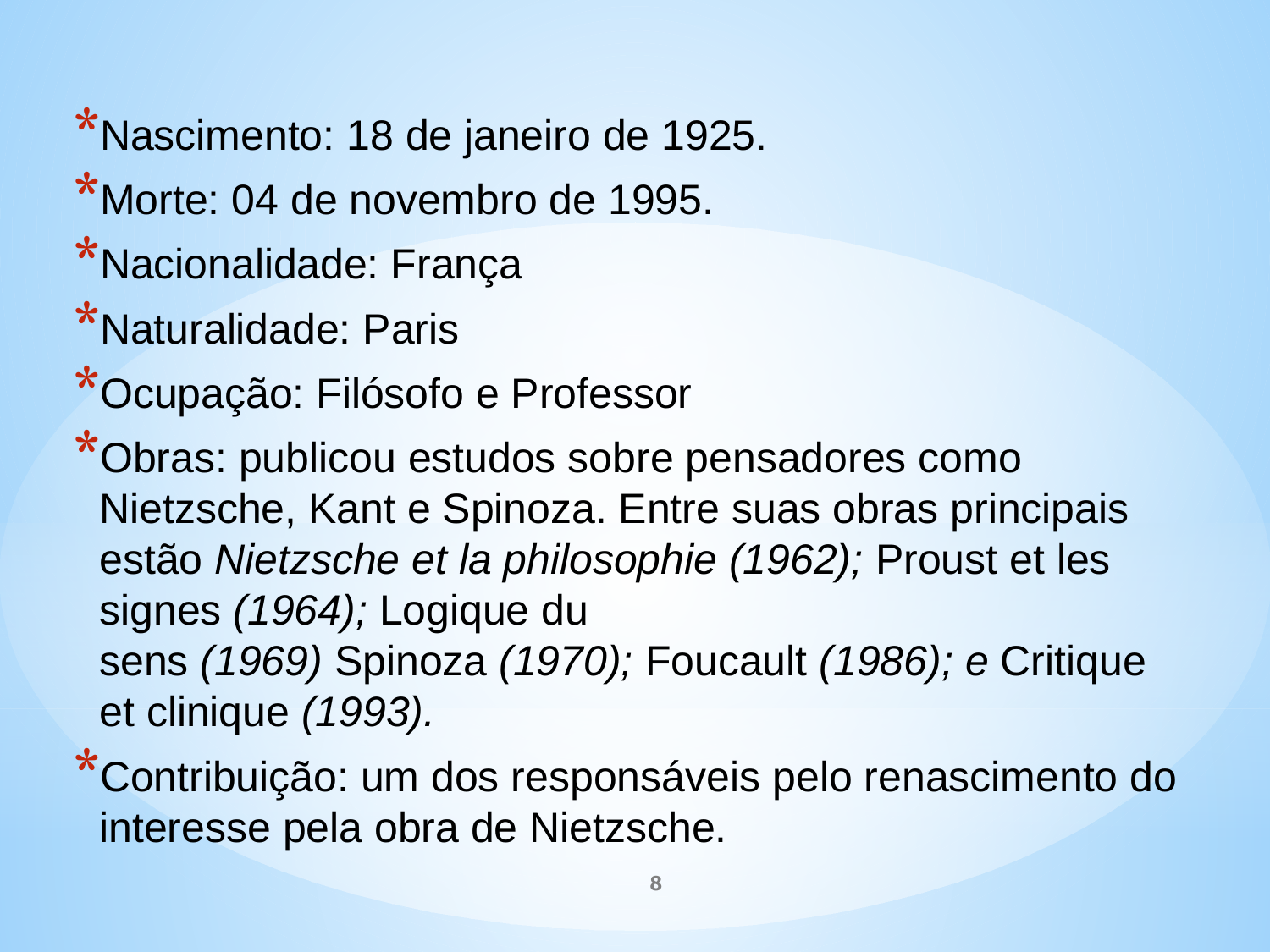

Nascimento: 18 de janeiro de 1925.
Morte: 04 de novembro de 1995.
Nacionalidade: França
Naturalidade: Paris
Ocupação: Filósofo e Professor
Obras: publicou estudos sobre pensadores como Nietzsche, Kant e Spinoza. Entre suas obras principais estão Nietzsche et la philosophie (1962); Proust et les signes (1964); Logique du sens (1969) Spinoza (1970); Foucault (1986); e Critique et clinique (1993).
Contribuição: um dos responsáveis pelo renascimento do interesse pela obra de Nietzsche.

8